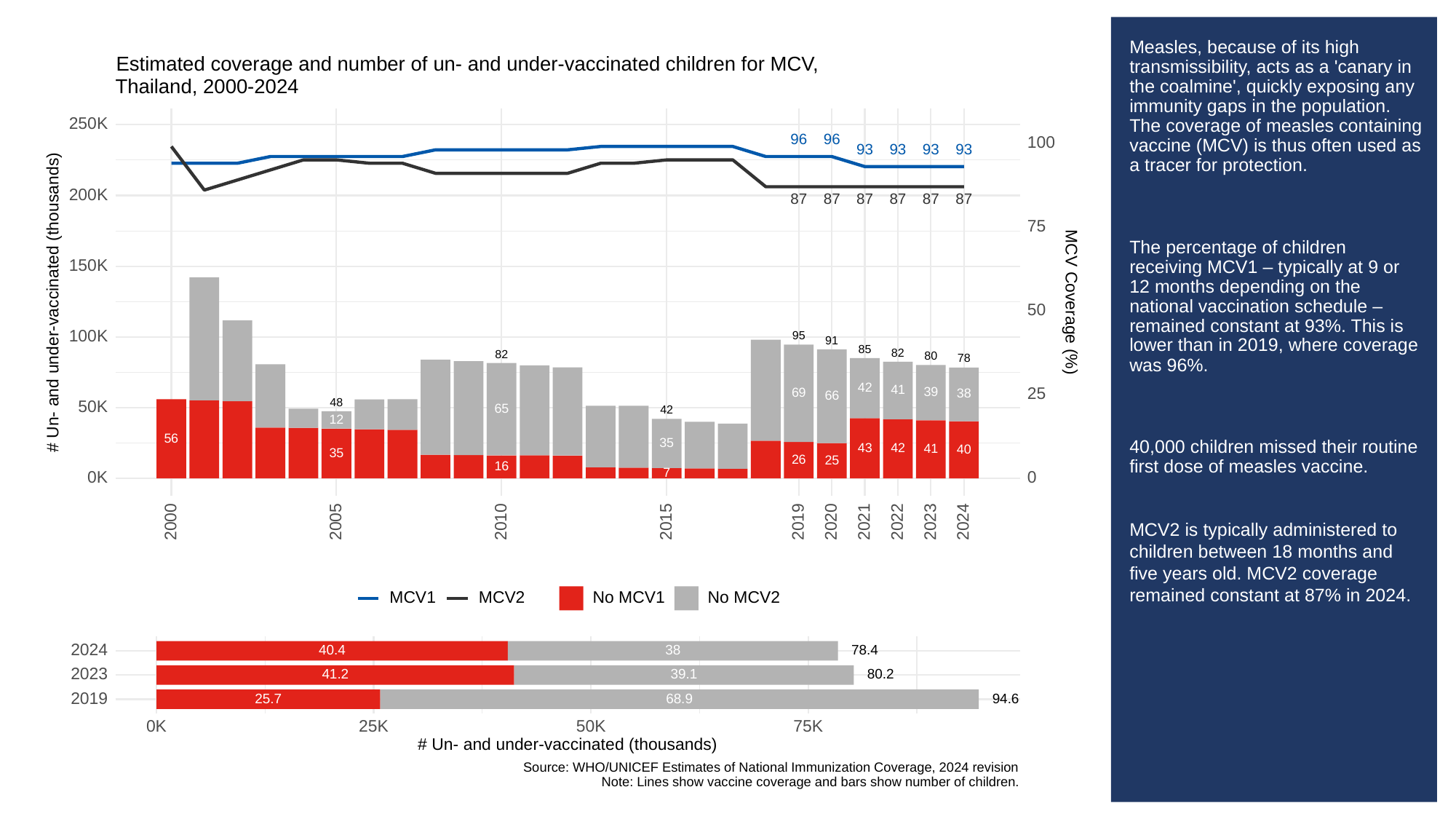

# Measles, because of its high transmissibility, acts as a 'canary in the coalmine', quickly exposing any immunity gaps in the population. The coverage of measles containing vaccine (MCV) is thus often used as a tracer for protection.

The percentage of children receiving MCV1 – typically at 9 or 12 months depending on the national vaccination schedule – remained constant at 93%. This is lower than in 2019, where coverage was 96%.

40,000 children missed their routine first dose of measles vaccine.

MCV2 is typically administered to children between 18 months and five years old. MCV2 coverage remained constant at 87% in 2024.

Estimated coverage and number of un- and under-vaccinated children for MCV,
Thailand, 2000-2024

250K

96
96
100
93
93
93
93

200K
87
87
87
87
87
87

75

150K

# Un- and under-vaccinated (thousands)
MCV Coverage (%)

50

100K
95
91

85
82

82
80
78

42
41
39
25
69
38
66
48

50K
65

42

12

56
35

43
42
41
40
35

26

25
16

7
0K
0

2023
2000
2005
2010
2015
2019
2020
2021
2022
2024

MCV1
MCV2
No MCV1
No MCV2

2024
38
40.4
78.4

2023
39.1
80.2
41.2

2019
25.7
68.9
94.6

0K
25K
50K
75K
# Un- and under-vaccinated (thousands)
Source: WHO/UNICEF Estimates of National Immunization Coverage, 2024 revision
Note: Lines show vaccine coverage and bars show number of children.